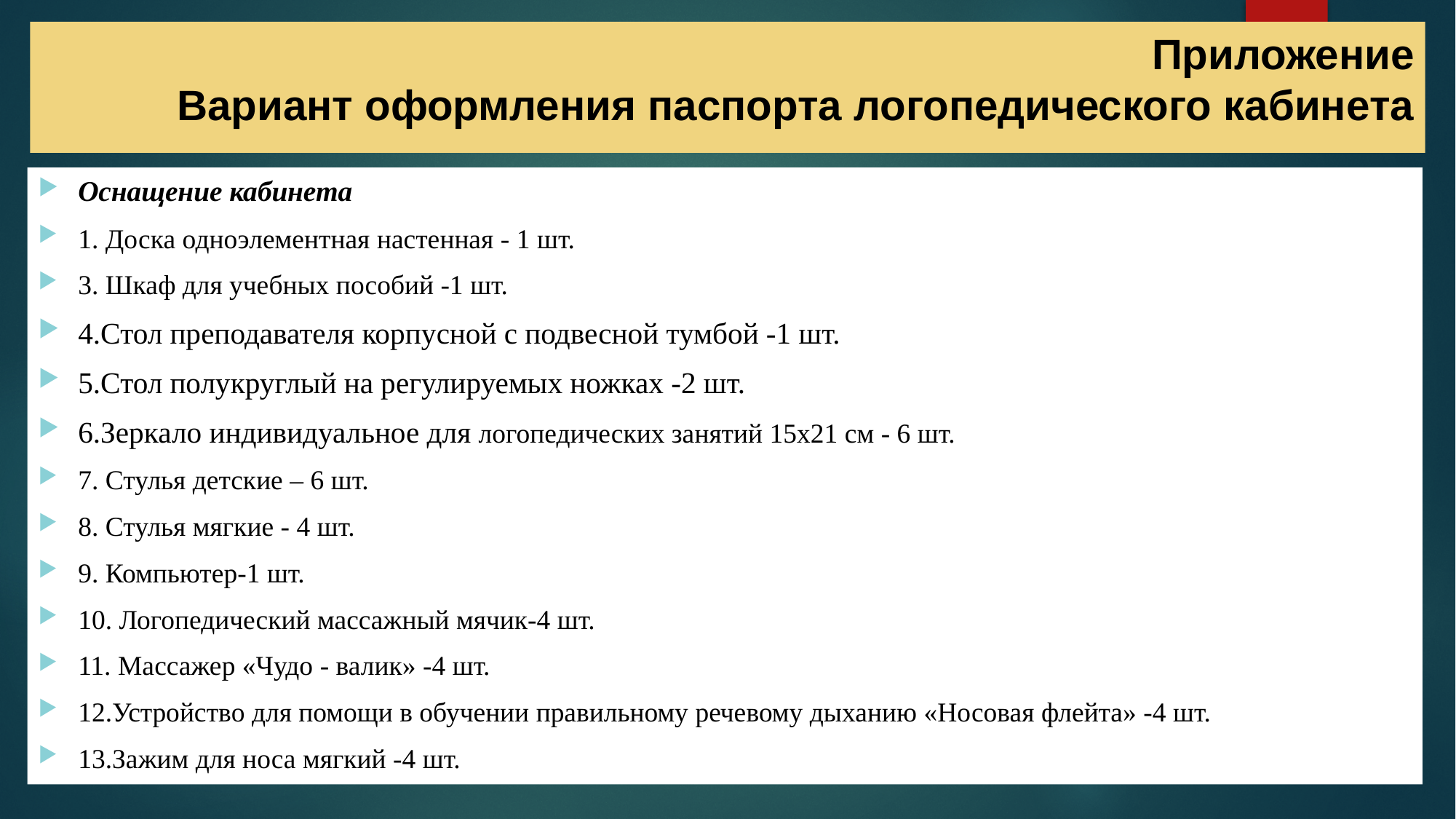

# Приложение Вариант оформления паспорта логопедического кабинета
Оснащение кабинета
1. Доска одноэлементная настенная - 1 шт.
3. Шкаф для учебных пособий -1 шт.
4.Стол преподавателя корпусной с подвесной тумбой -1 шт.
5.Стол полукруглый на регулируемых ножках -2 шт.
6.Зеркало индивидуальное для логопедических занятий 15x21 см - 6 шт.
7. Стулья детские – 6 шт.
8. Стулья мягкие - 4 шт.
9. Компьютер-1 шт.
10. Логопедический массажный мячик-4 шт.
11. Массажер «Чудо - валик» -4 шт.
12.Устройство для помощи в обучении правильному речевому дыханию «Носовая флейта» -4 шт.
13.Зажим для носа мягкий -4 шт.